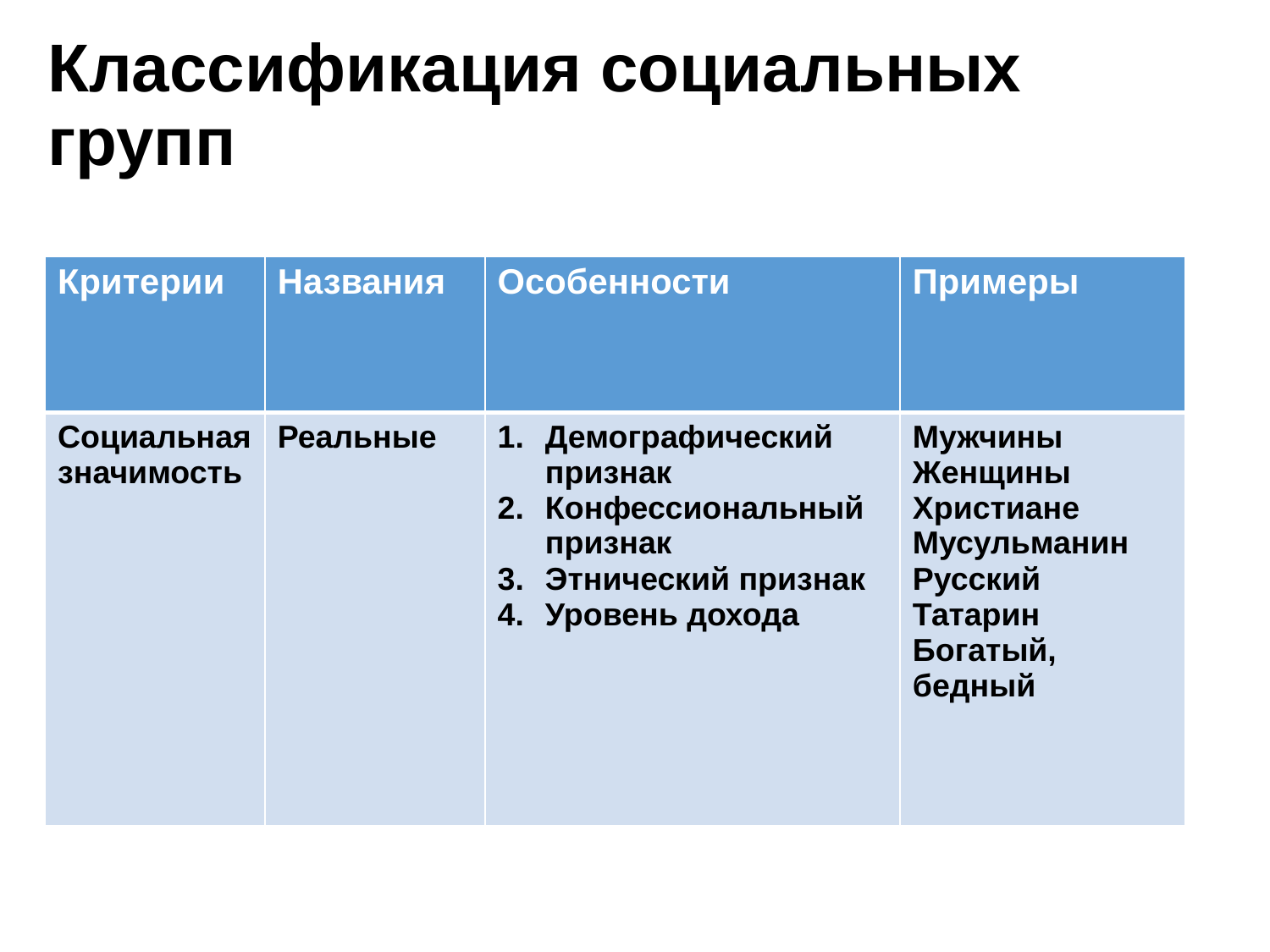

# Классификация социальных групп
| Критерии | Названия | Особенности | Примеры |
| --- | --- | --- | --- |
| Социальная значимость | Реальные | Демографический признак Конфессиональный признак Этнический признак Уровень дохода | Мужчины Женщины Христиане Мусульманин Русский Татарин Богатый, бедный |